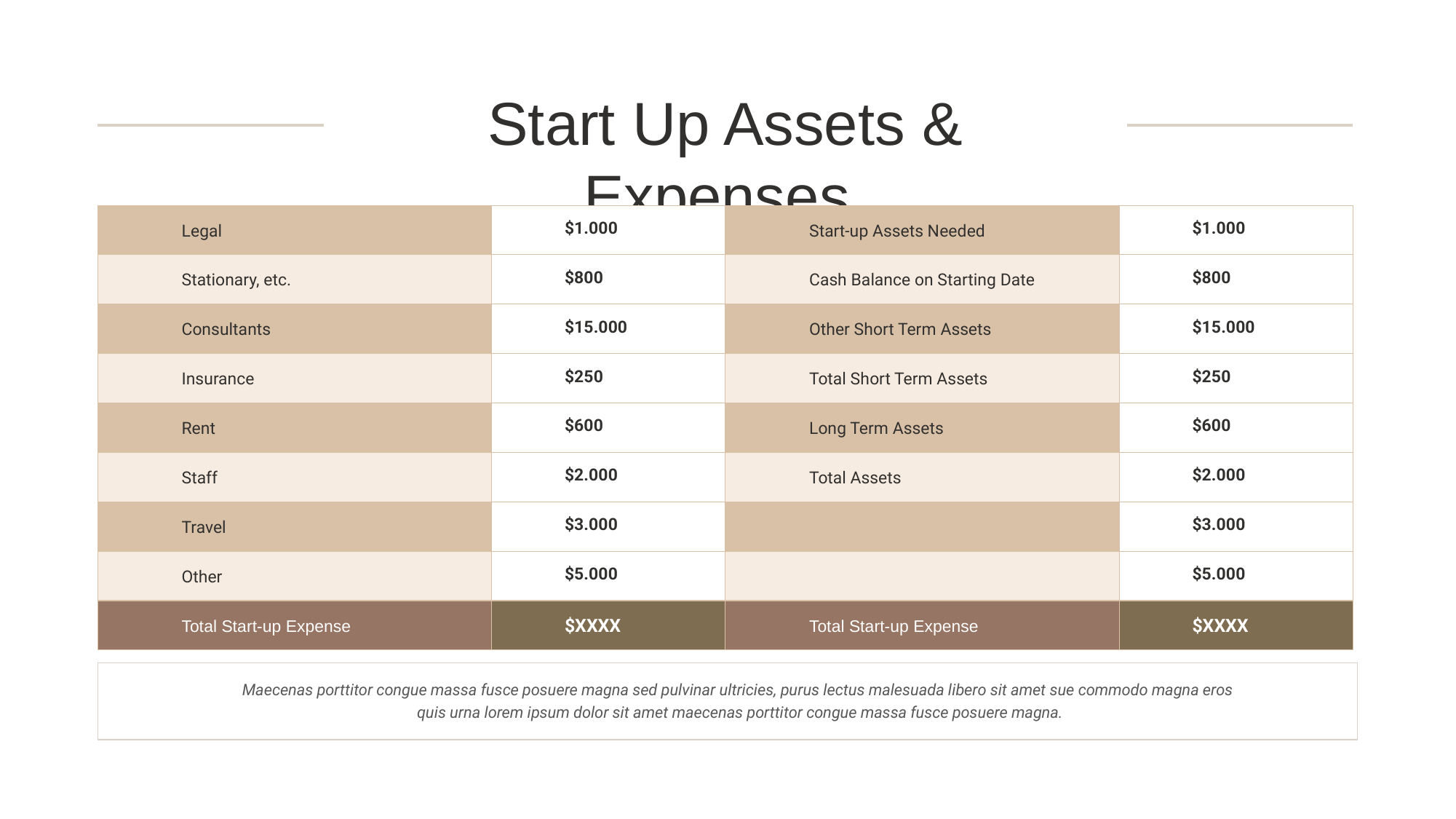

Start Up Assets & Expenses
Legal
$1.000
Start-up Assets Needed
$1.000
Stationary, etc.
$800
Cash Balance on Starting Date
$800
Consultants
$15.000
Other Short Term Assets
$15.000
Insurance
$250
Total Short Term Assets
$250
Rent
$600
Long Term Assets
$600
Staff
$2.000
Total Assets
$2.000
Travel
$3.000

$3.000
Other
$5.000

$5.000
Total Start-up Expense
$XXXX
Total Start-up Expense
$XXXX
Maecenas porttitor congue massa fusce posuere magna sed pulvinar ultricies, purus lectus malesuada libero sit amet sue commodo magna eros
quis urna lorem ipsum dolor sit amet maecenas porttitor congue massa fusce posuere magna.